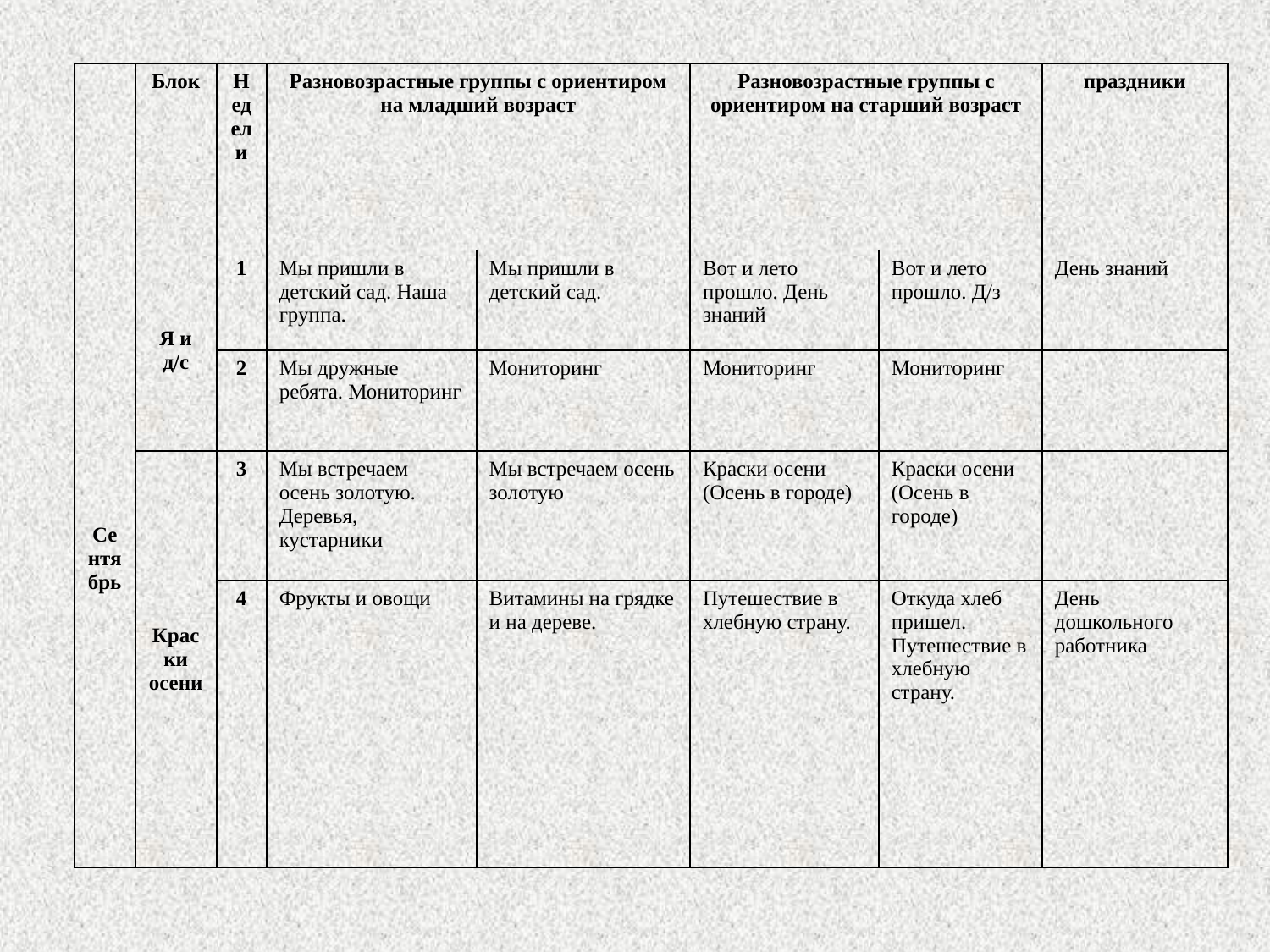

|  | Блок | Недели | Разновозрастные группы с ориентиром на младший возраст |  | Разновозрастные группы с ориентиром на старший возраст |  | праздники |
| --- | --- | --- | --- | --- | --- | --- | --- |
| Сентябрь | Я и д/с | 1 | Мы пришли в детский сад. Наша группа. | Мы пришли в детский сад. | Вот и лето прошло. День знаний | Вот и лето прошло. Д/з | День знаний |
|  |  | 2 | Мы дружные ребята. Мониторинг | Мониторинг | Мониторинг | Мониторинг |  |
|  | Краски осени | 3 | Мы встречаем осень золотую. Деревья, кустарники | Мы встречаем осень золотую | Краски осени (Осень в городе) | Краски осени (Осень в городе) |  |
|  |  | 4 | Фрукты и овощи | Витамины на грядке и на дереве. | Путешествие в хлебную страну. | Откуда хлеб пришел. Путешествие в хлебную страну. | День дошкольного работника |